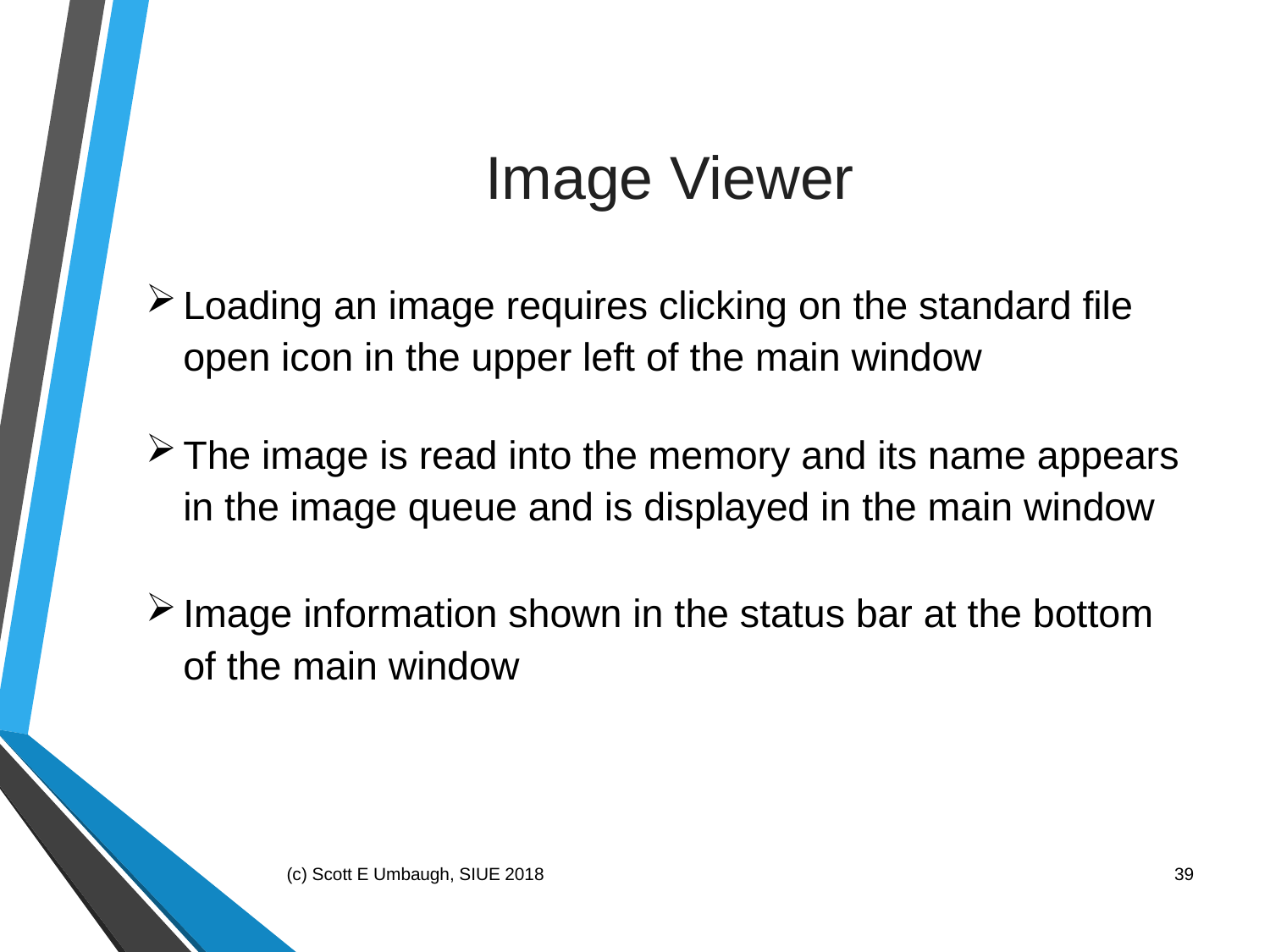

Image Viewer

Loading an image requires clicking on the standard file open icon in the upper left of the main window

The image is read into the memory and its name appears in the image queue and is displayed in the main window

Image information shown in the status bar at the bottom of the main window

(c) Scott E Umbaugh, SIUE 2018
39